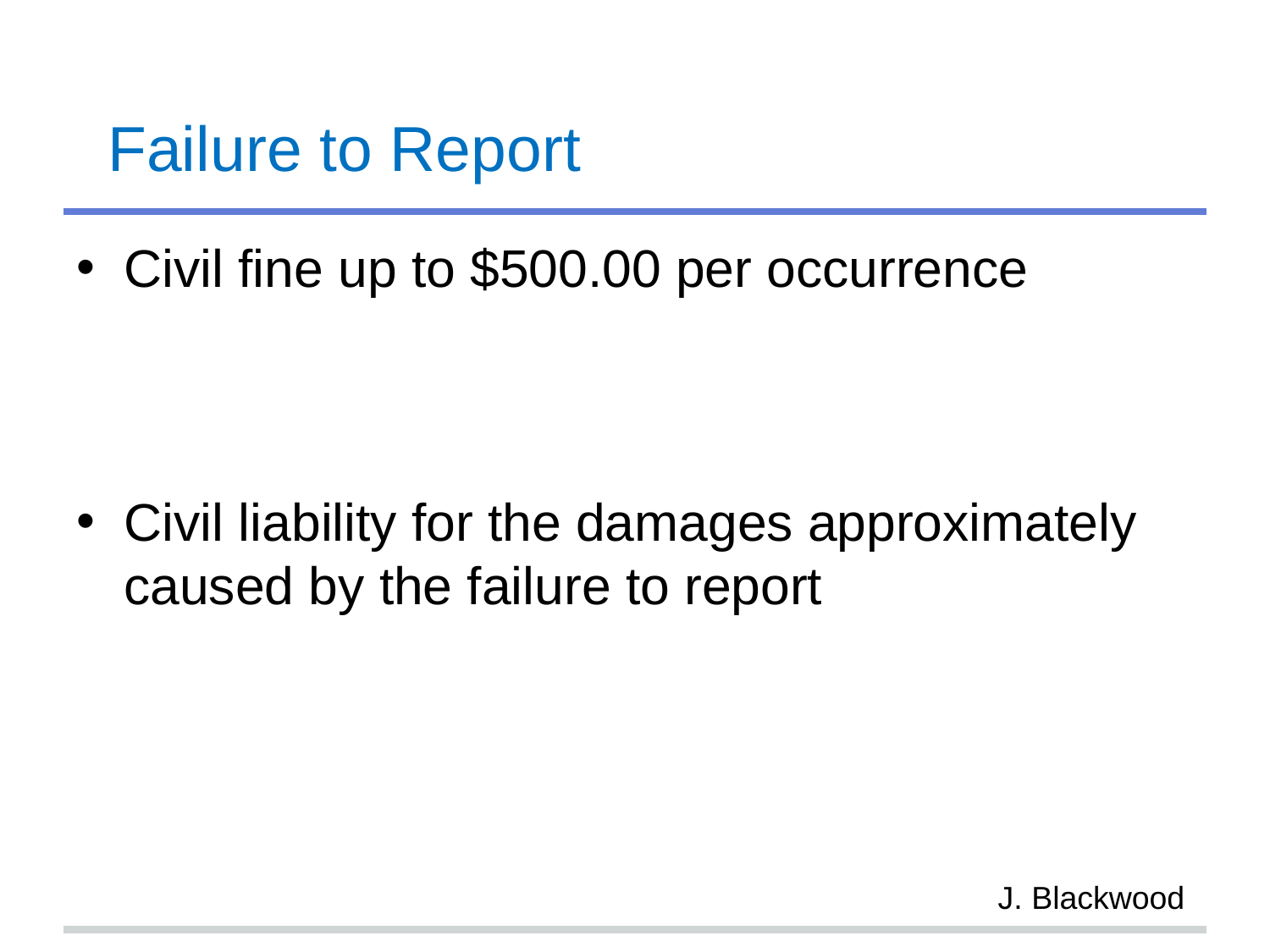

# Failure to Report
Civil fine up to $500.00 per occurrence

Civil liability for the damages approximately caused by the failure to report
J. Blackwood